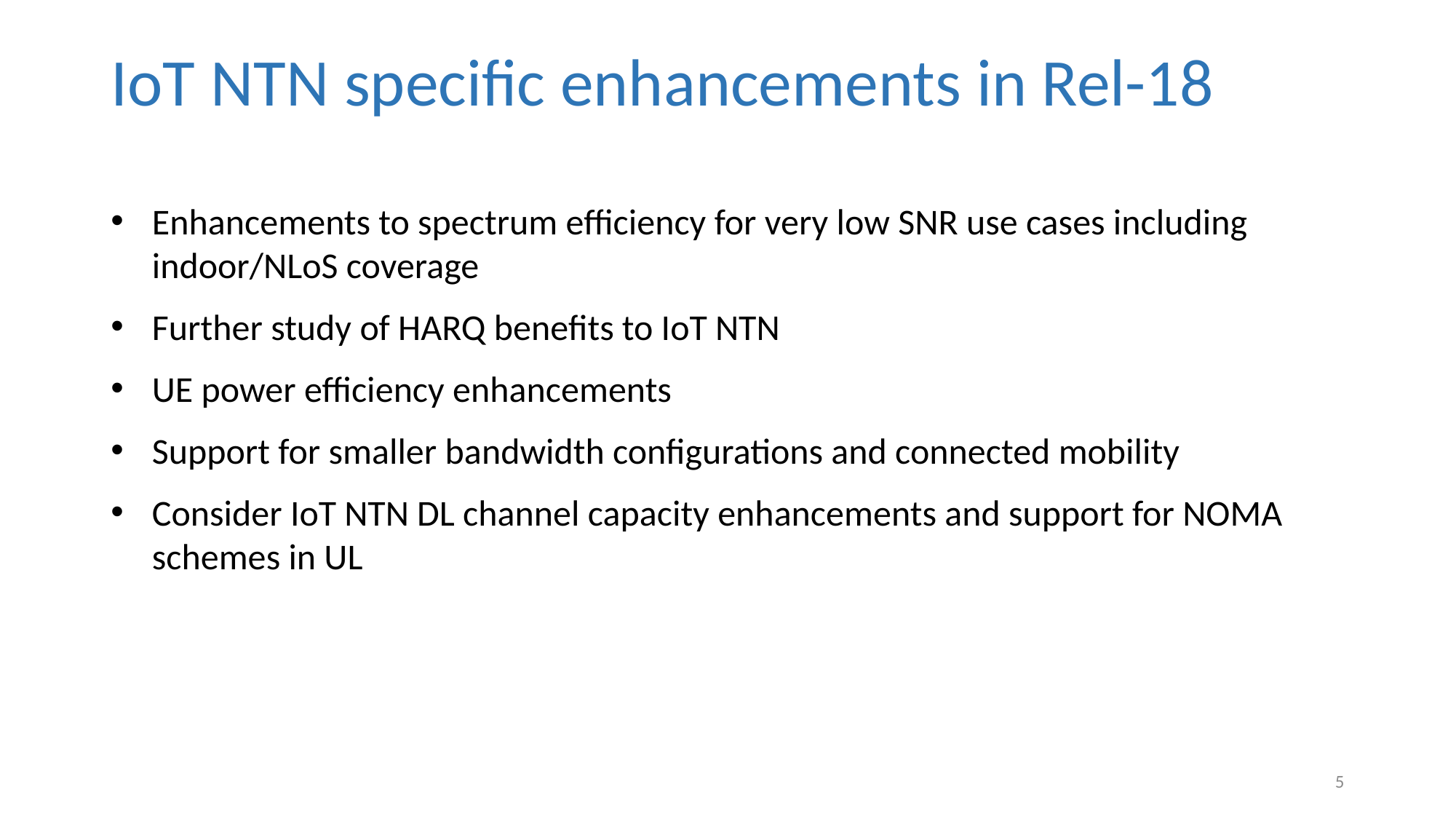

# IoT NTN specific enhancements in Rel-18
Enhancements to spectrum efficiency for very low SNR use cases including indoor/NLoS coverage
Further study of HARQ benefits to IoT NTN
UE power efficiency enhancements
Support for smaller bandwidth configurations and connected mobility
Consider IoT NTN DL channel capacity enhancements and support for NOMA schemes in UL
5